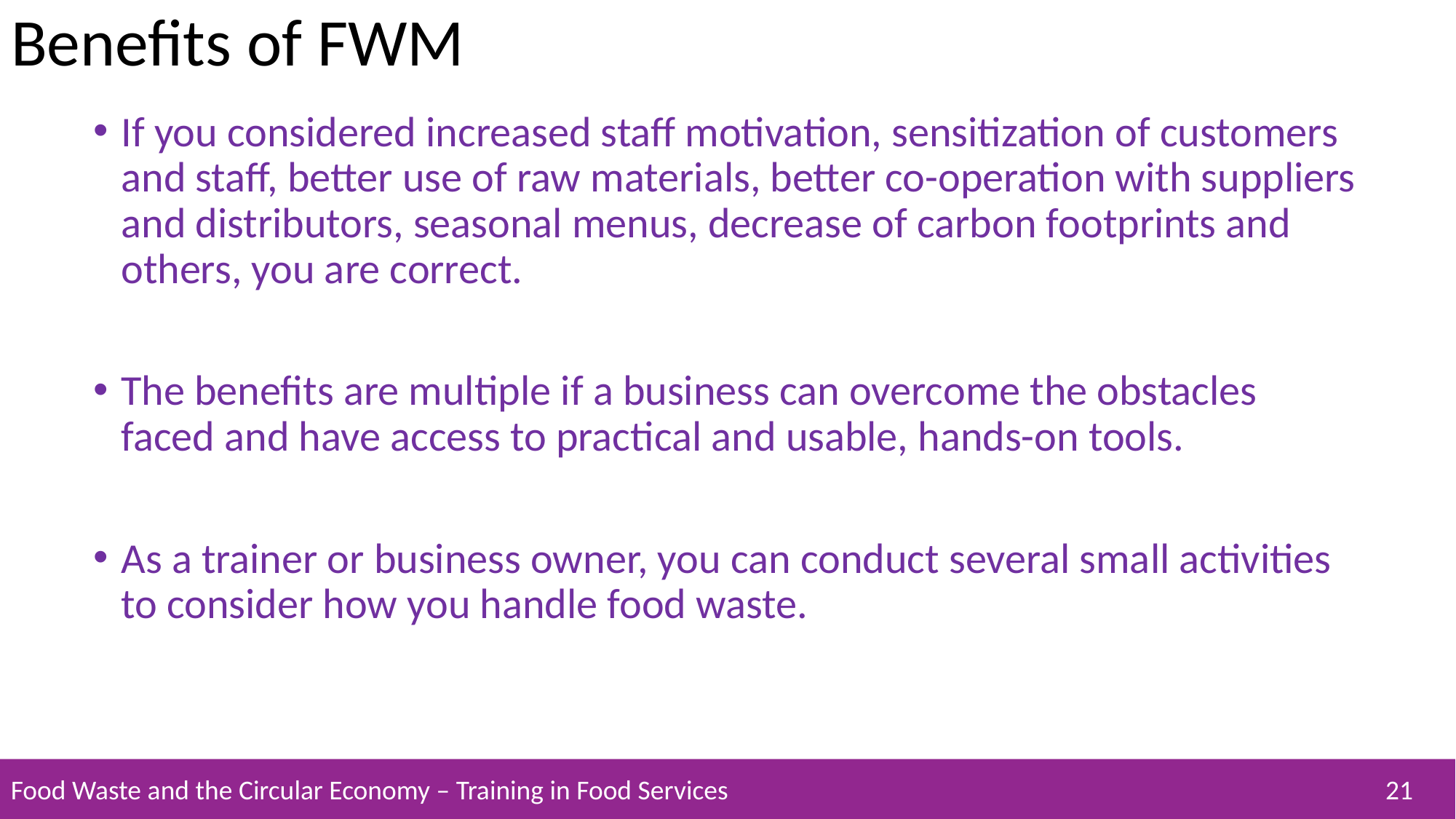

# Benefits of FWM
If you considered increased staff motivation, sensitization of customers and staff, better use of raw materials, better co-operation with suppliers and distributors, seasonal menus, decrease of carbon footprints and others, you are correct.

The benefits are multiple if a business can overcome the obstacles faced and have access to practical and usable, hands-on tools.

As a trainer or business owner, you can conduct several small activities to consider how you handle food waste.